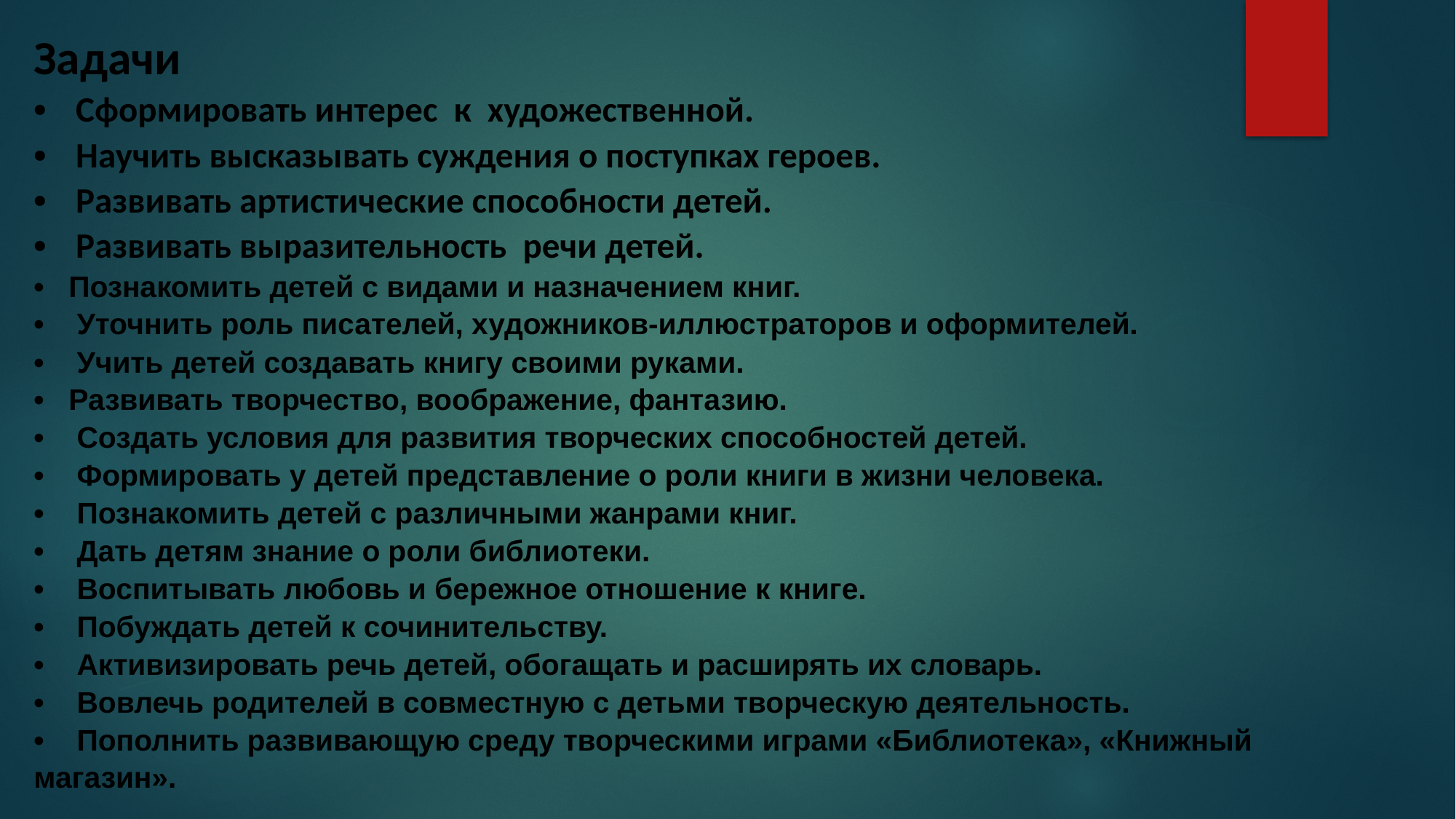

# Задачи •   Сформировать интерес  к  художественной. •   Научить высказывать суждения о поступках героев. •   Развивать артистические способности детей. •   Развивать выразительность  речи детей. •   Познакомить детей с видами и назначением книг. •    Уточнить роль писателей, художников-иллюстраторов и оформителей. •    Учить детей создавать книгу своими руками. •   Развивать творчество, воображение, фантазию. •    Создать условия для развития творческих способностей детей. •    Формировать у детей представление о роли книги в жизни человека. •    Познакомить детей с различными жанрами книг. •    Дать детям знание о роли библиотеки. •    Воспитывать любовь и бережное отношение к книге. •    Побуждать детей к сочинительству. •    Активизировать речь детей, обогащать и расширять их словарь. •    Вовлечь родителей в совместную с детьми творческую деятельность. •    Пополнить развивающую среду творческими играми «Библиотека», «Книжный магазин».